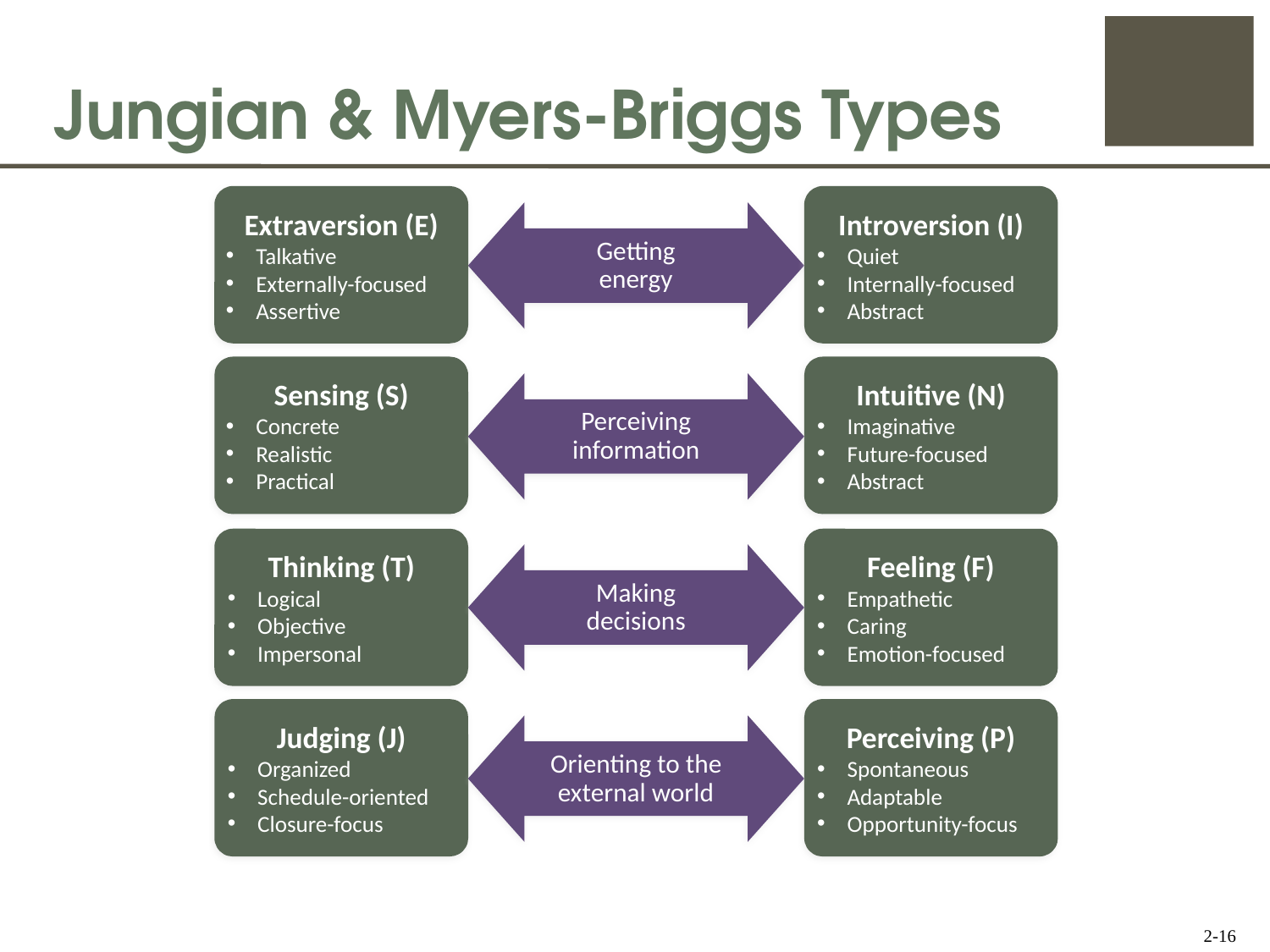

# Jungian & Myers-Briggs Types

Introversion (I)
Quiet
Internally-focused
Abstract
Extraversion (E)
Talkative
Externally-focused
Assertive
Getting
energy

Intuitive (N)
Imaginative
Future-focused
Abstract
Sensing (S)
Concrete
Realistic
Practical
Perceiving
information

Thinking (T)
Logical
Objective
Impersonal

Feeling (F)
Empathetic
Caring
Emotion-focused
Making
decisions

Judging (J)
Organized
Schedule-oriented
Closure-focus

Perceiving (P)
Spontaneous
Adaptable
Opportunity-focus
Orienting to the
external world